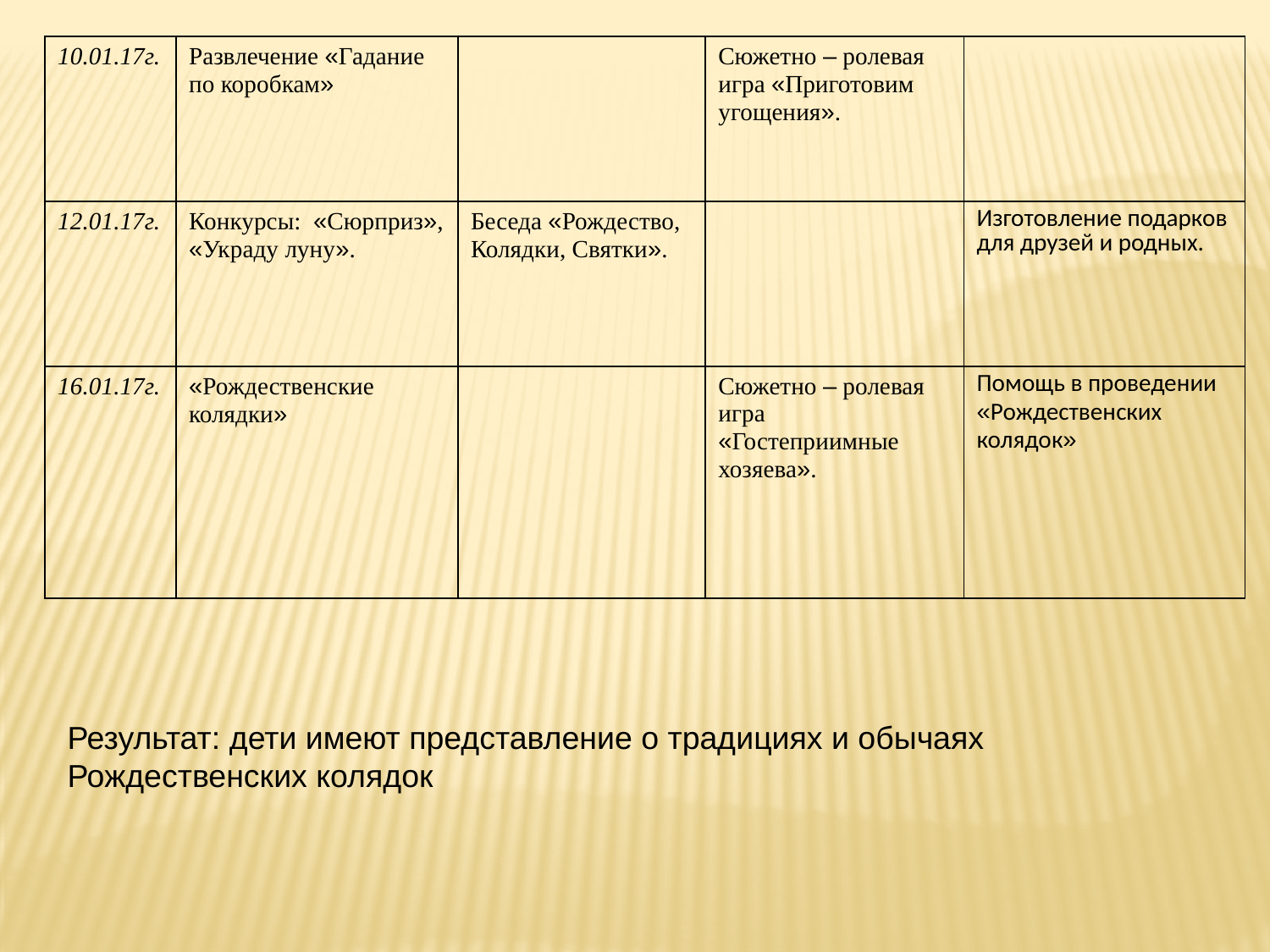

| 10.01.17г. | Развлечение «Гадание по коробкам» |  | Сюжетно – ролевая игра «Приготовим угощения». |  |
| --- | --- | --- | --- | --- |
| 12.01.17г. | Конкурсы: «Сюрприз», «Украду луну». | Беседа «Рождество, Колядки, Святки». |  | Изготовление подарков для друзей и родных. |
| 16.01.17г. | «Рождественские колядки» |  | Сюжетно – ролевая игра «Гостеприимные хозяева». | Помощь в проведении «Рождественских колядок» |

Результат: дети имеют представление о традициях и обычаях Рождественских колядок